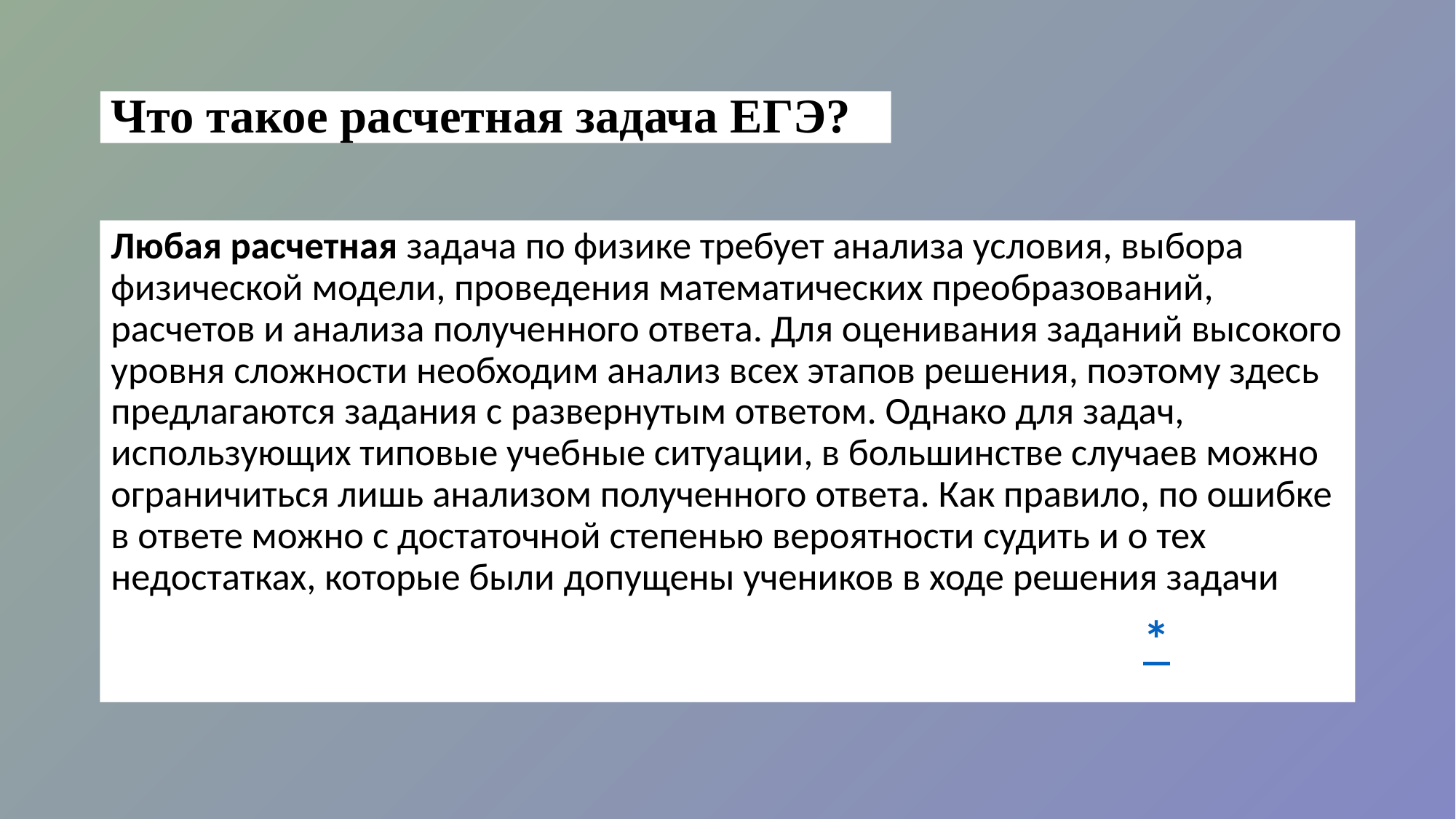

# Что такое расчетная задача ЕГЭ?
Любая расчетная задача по физике требует анализа условия, выбора физической модели, проведения математических преобразований, расчетов и анализа полученного ответа. Для оценивания заданий высокого уровня сложности необходим анализ всех этапов решения, поэтому здесь предлагаются задания с развернутым ответом. Однако для задач, использующих типовые учебные ситуации, в большинстве случаев можно ограничиться лишь анализом полученного ответа. Как правило, по ошибке в ответе можно с достаточной степенью вероятности судить и о тех недостатках, которые были допущены учеников в ходе решения задачи
                                                                                      *